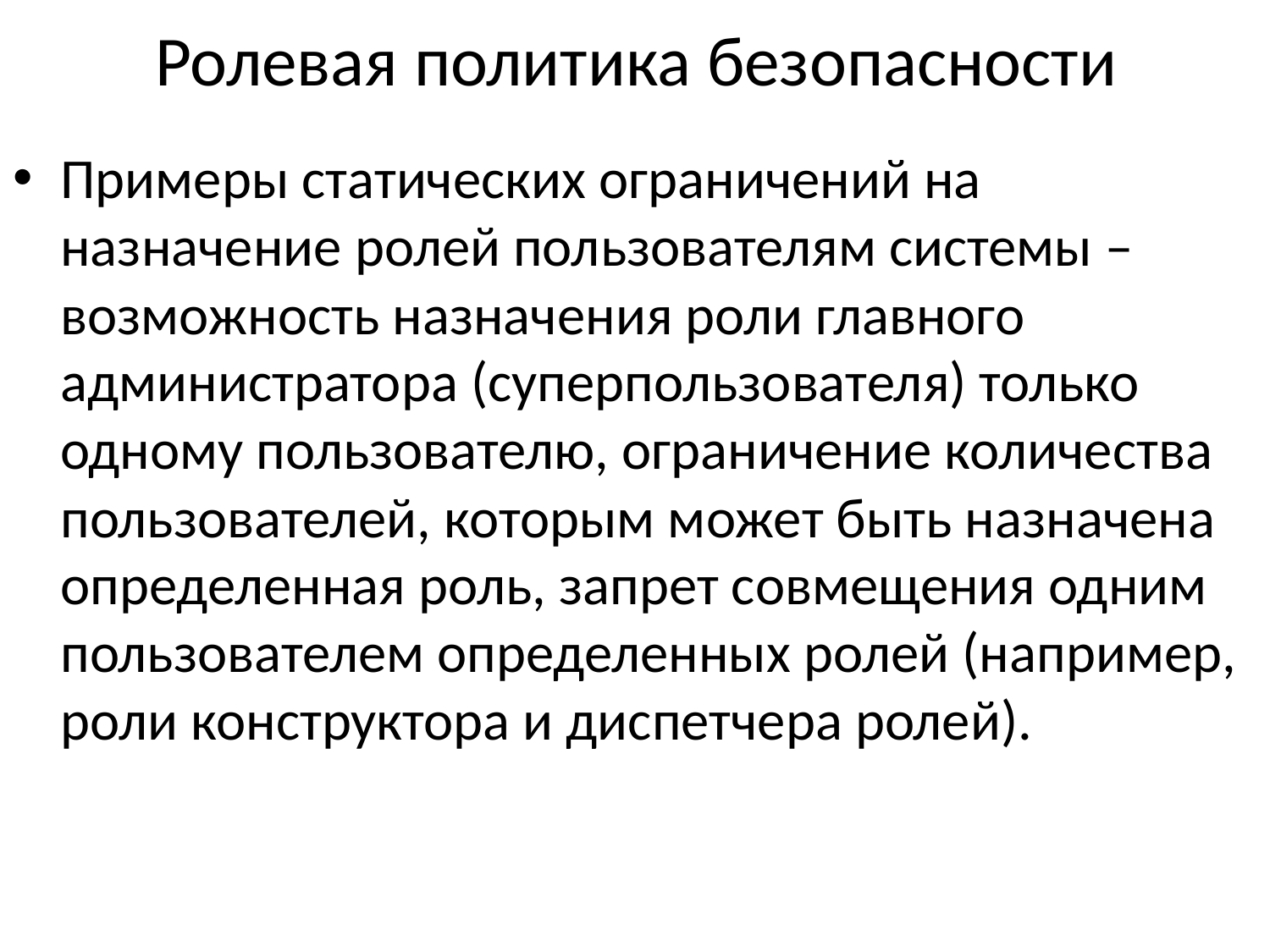

# Ролевая политика безопасности
Примеры статических ограничений на назначение ролей пользователям системы – возможность назначения роли главного администратора (суперпользователя) только одному пользователю, ограничение количества пользователей, которым может быть назначена определенная роль, запрет совмещения одним пользователем определенных ролей (например, роли конструктора и диспетчера ролей).